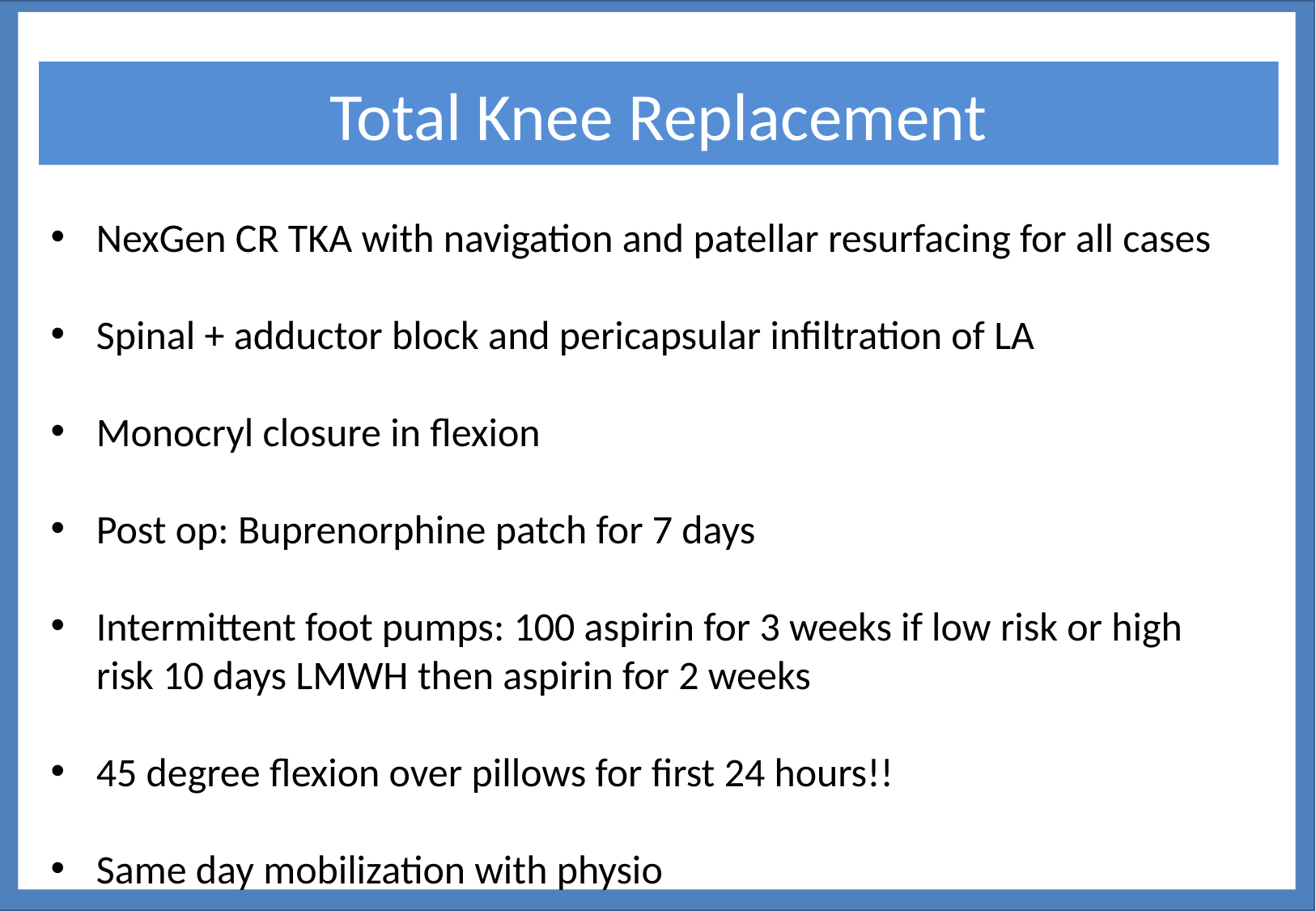

v
Total Knee Replacement
NexGen CR TKA with navigation and patellar resurfacing for all cases

Spinal + adductor block and pericapsular infiltration of LA

Monocryl closure in flexion

Post op: Buprenorphine patch for 7 days

Intermittent foot pumps: 100 aspirin for 3 weeks if low risk or high risk 10 days LMWH then aspirin for 2 weeks

45 degree flexion over pillows for first 24 hours!!

Same day mobilization with physio